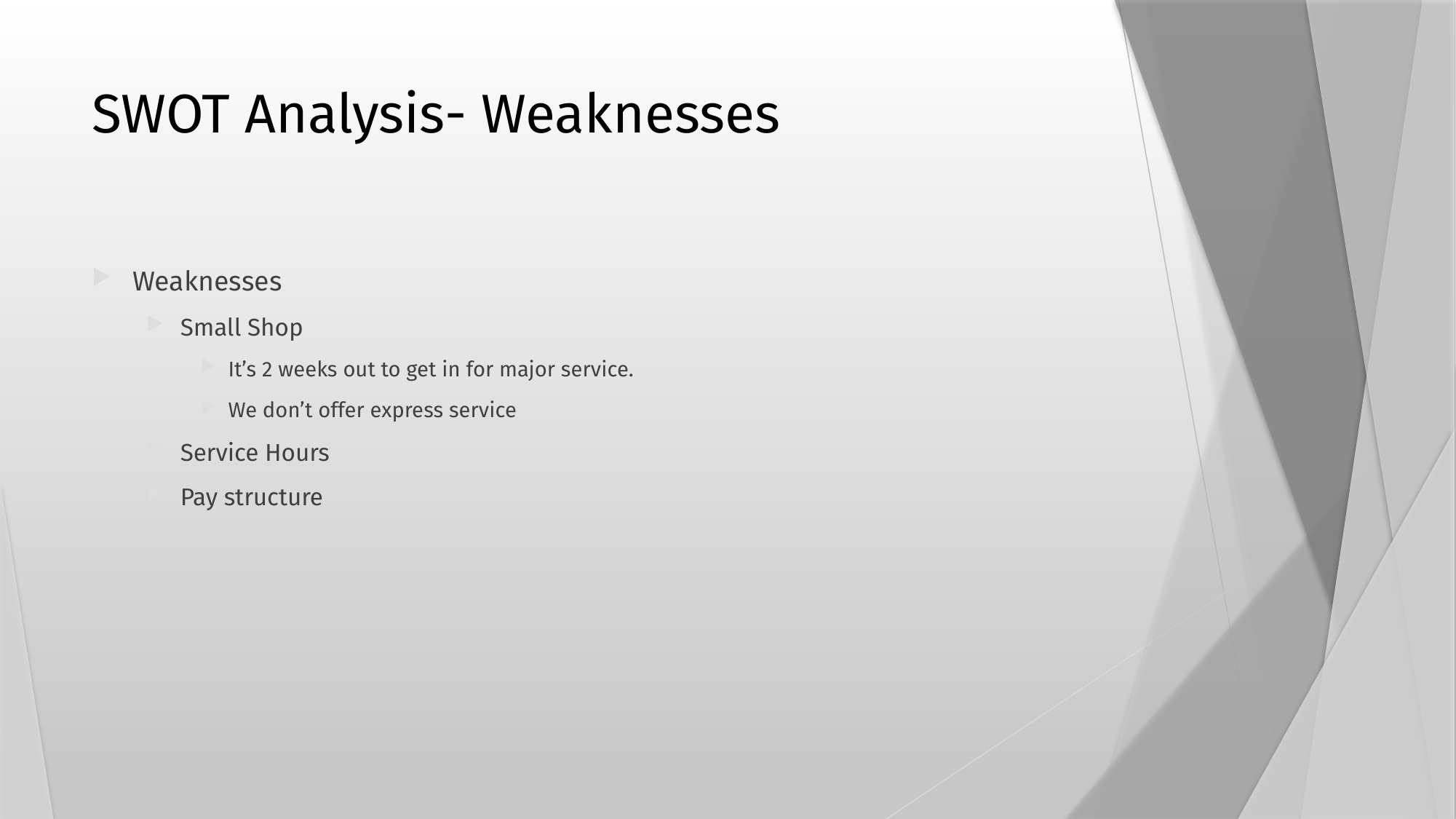

# SWOT Analysis- Weaknesses
Weaknesses
Small Shop
It’s 2 weeks out to get in for major service.
We don’t offer express service
Service Hours
Pay structure